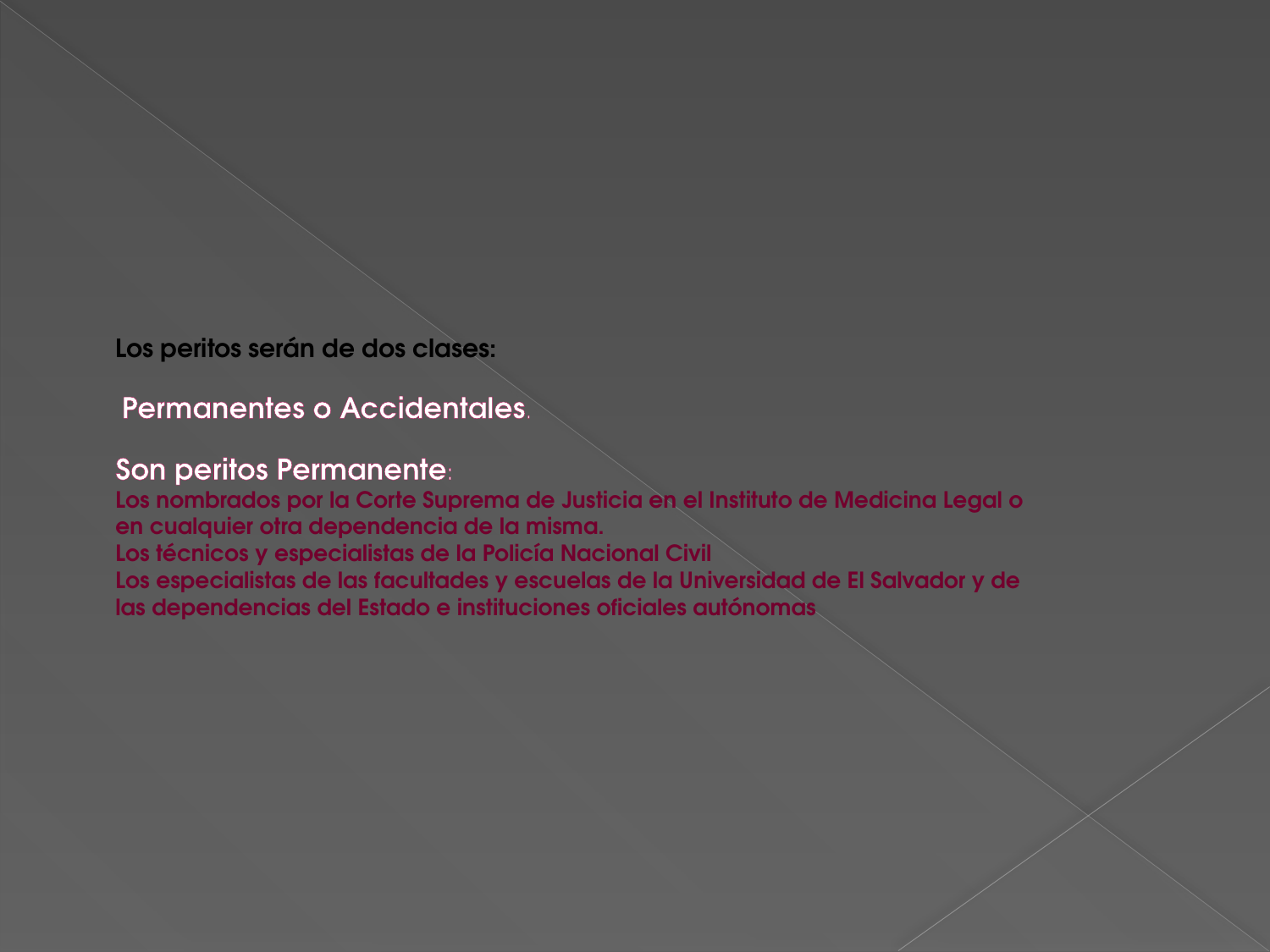

# Los peritos serán de dos clases: Permanentes o Accidentales. Son peritos Permanente: Los nombrados por la Corte Suprema de Justicia en el Instituto de Medicina Legal o en cualquier otra dependencia de la misma. Los técnicos y especialistas de la Policía Nacional Civil Los especialistas de las facultades y escuelas de la Universidad de El Salvador y de las dependencias del Estado e instituciones oficiales autónomas